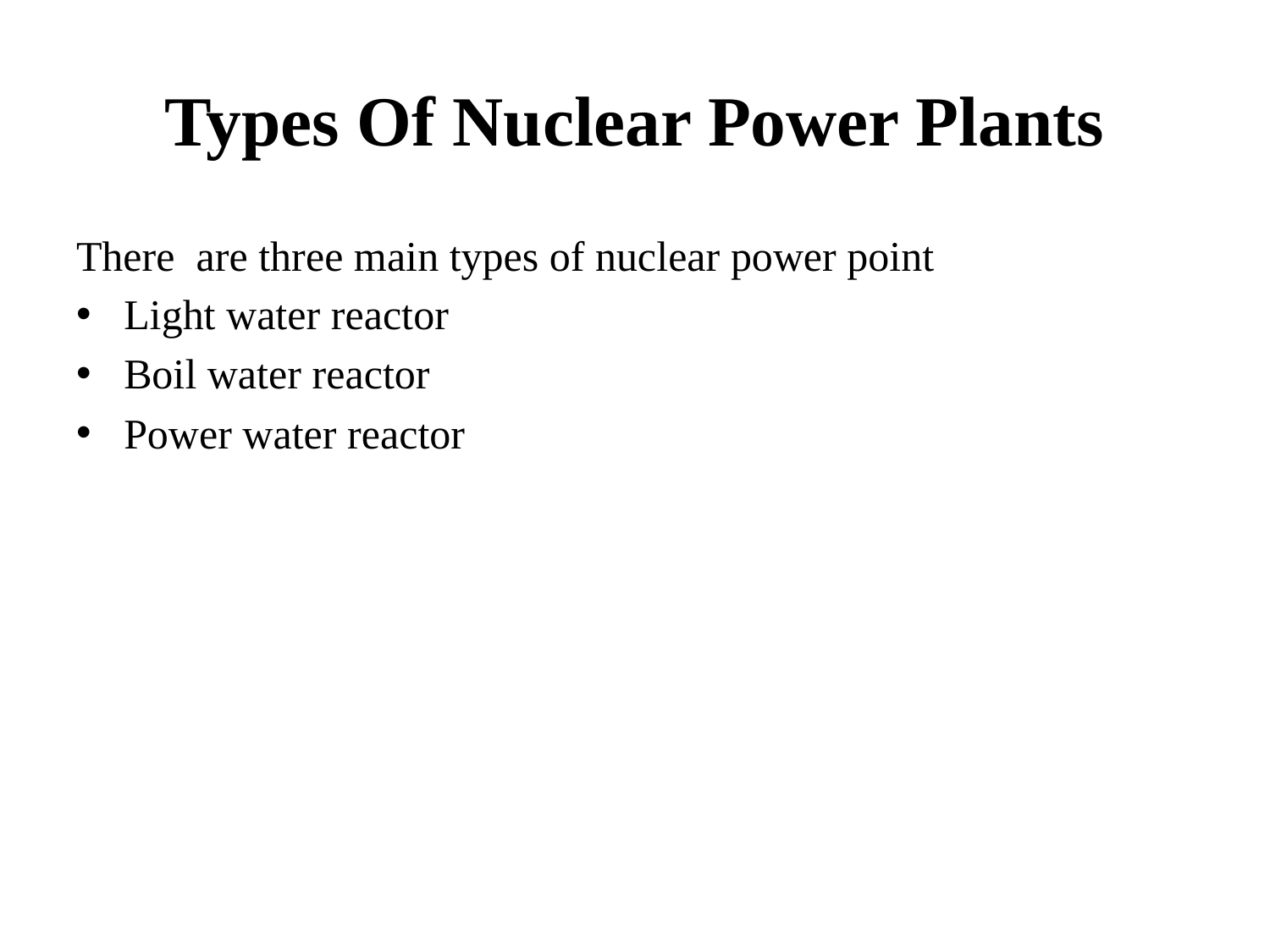

# Types Of Nuclear Power Plants
There  are three main types of nuclear power point
Light water reactor
Boil water reactor
Power water reactor